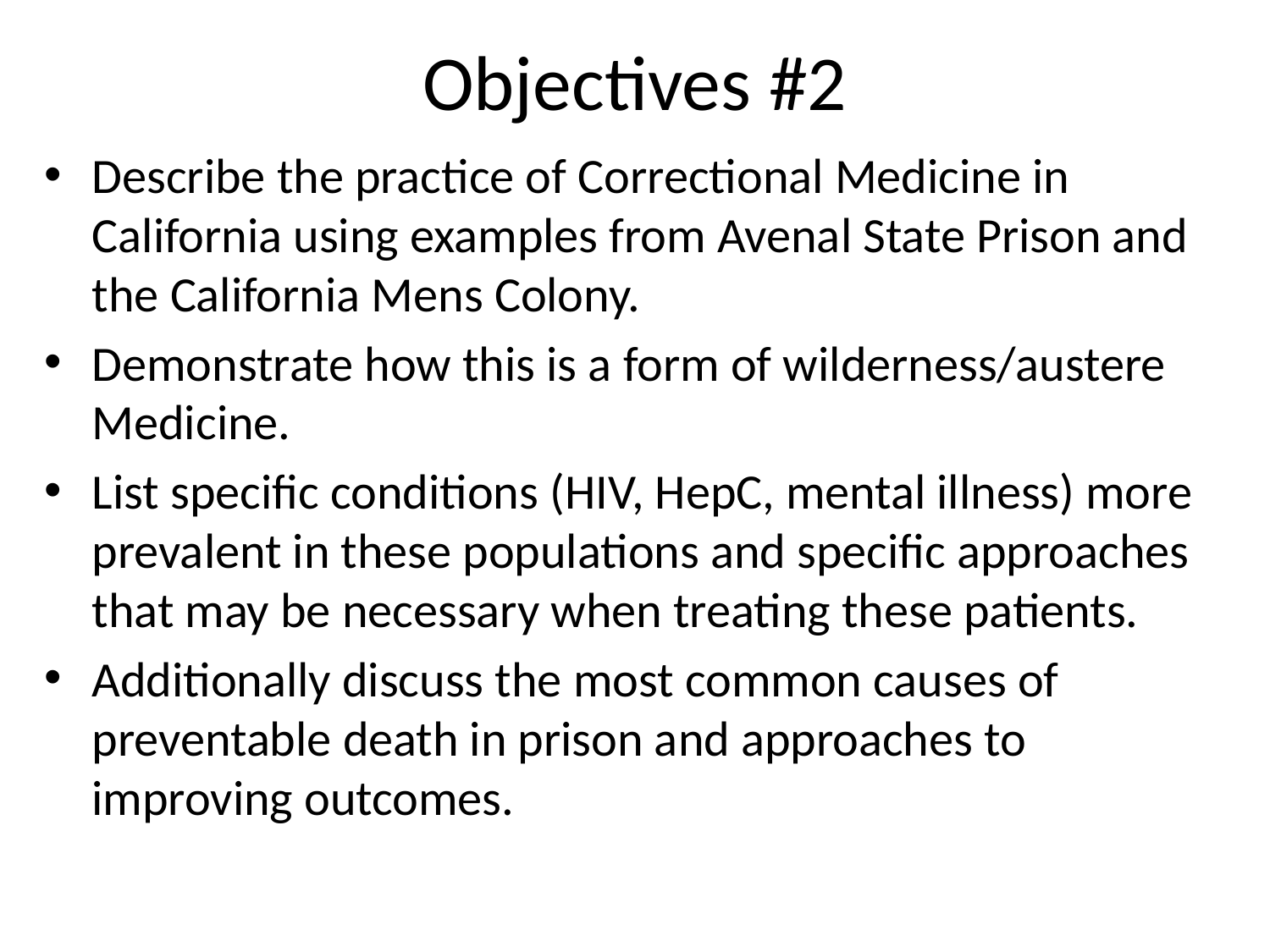

# Objectives #2
Describe the practice of Correctional Medicine in California using examples from Avenal State Prison and the California Mens Colony.
Demonstrate how this is a form of wilderness/austere Medicine.
List specific conditions (HIV, HepC, mental illness) more prevalent in these populations and specific approaches that may be necessary when treating these patients.
Additionally discuss the most common causes of preventable death in prison and approaches to improving outcomes.